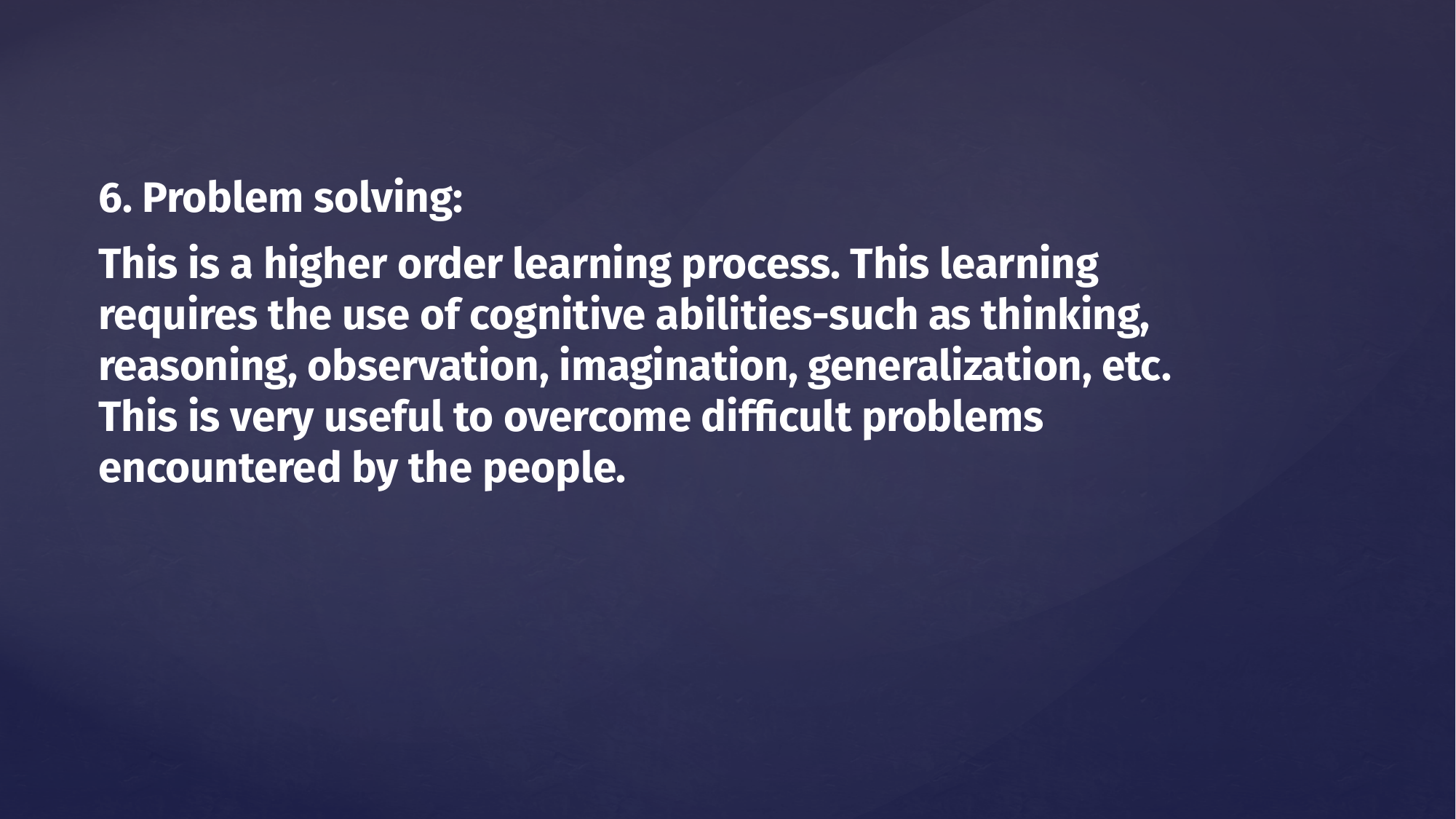

6. Problem solving:
This is a higher order learning process. This learning  requires the use of cognitive abilities-such as thinking,  reasoning, observation, imagination, generalization, etc.  This is very useful to overcome difficult problems  encountered by the people.